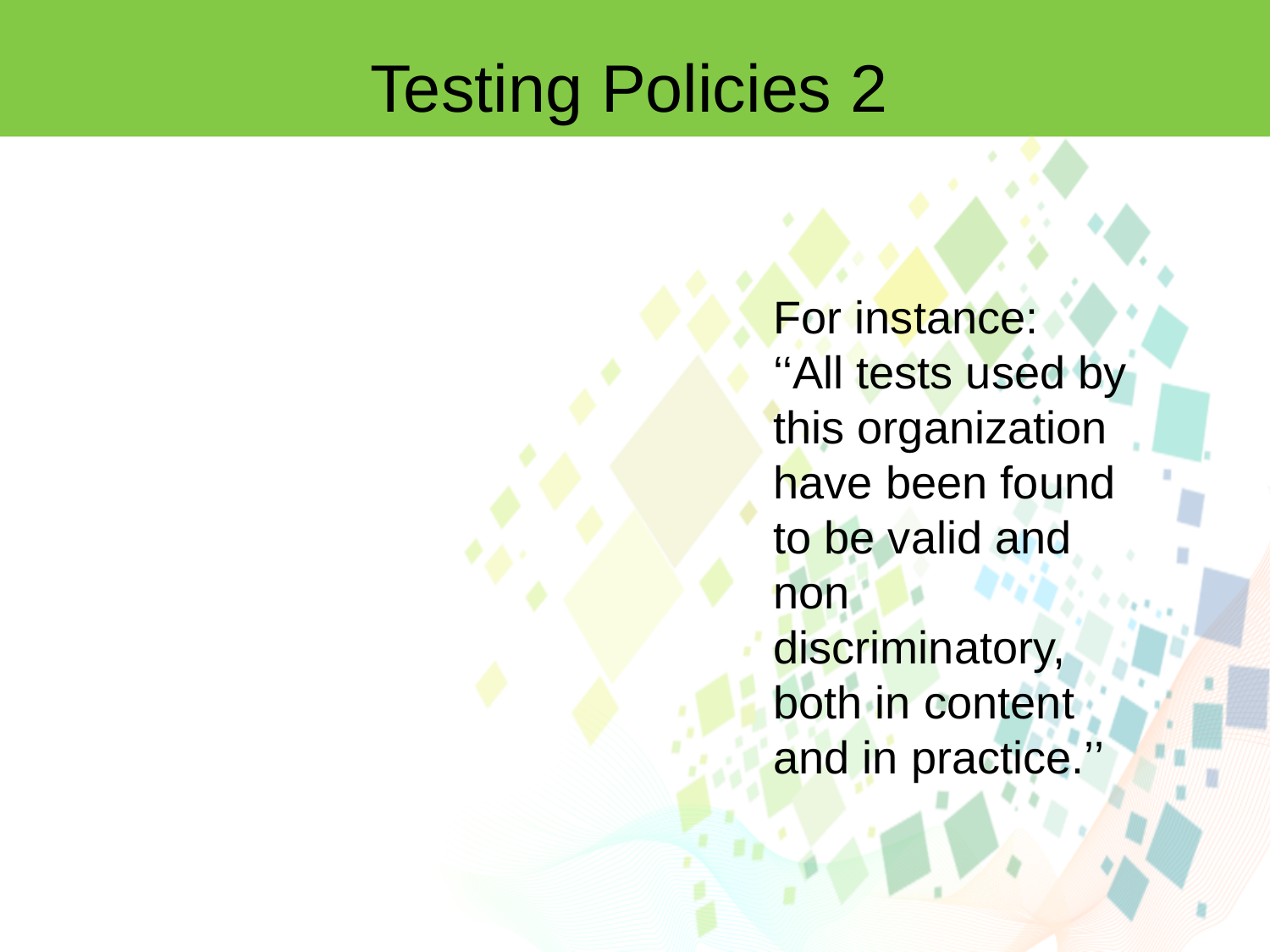

Testing Policies 2
For instance:
‘‘All tests used by this organization have been found to be valid and non discriminatory, both in content and in practice.’’